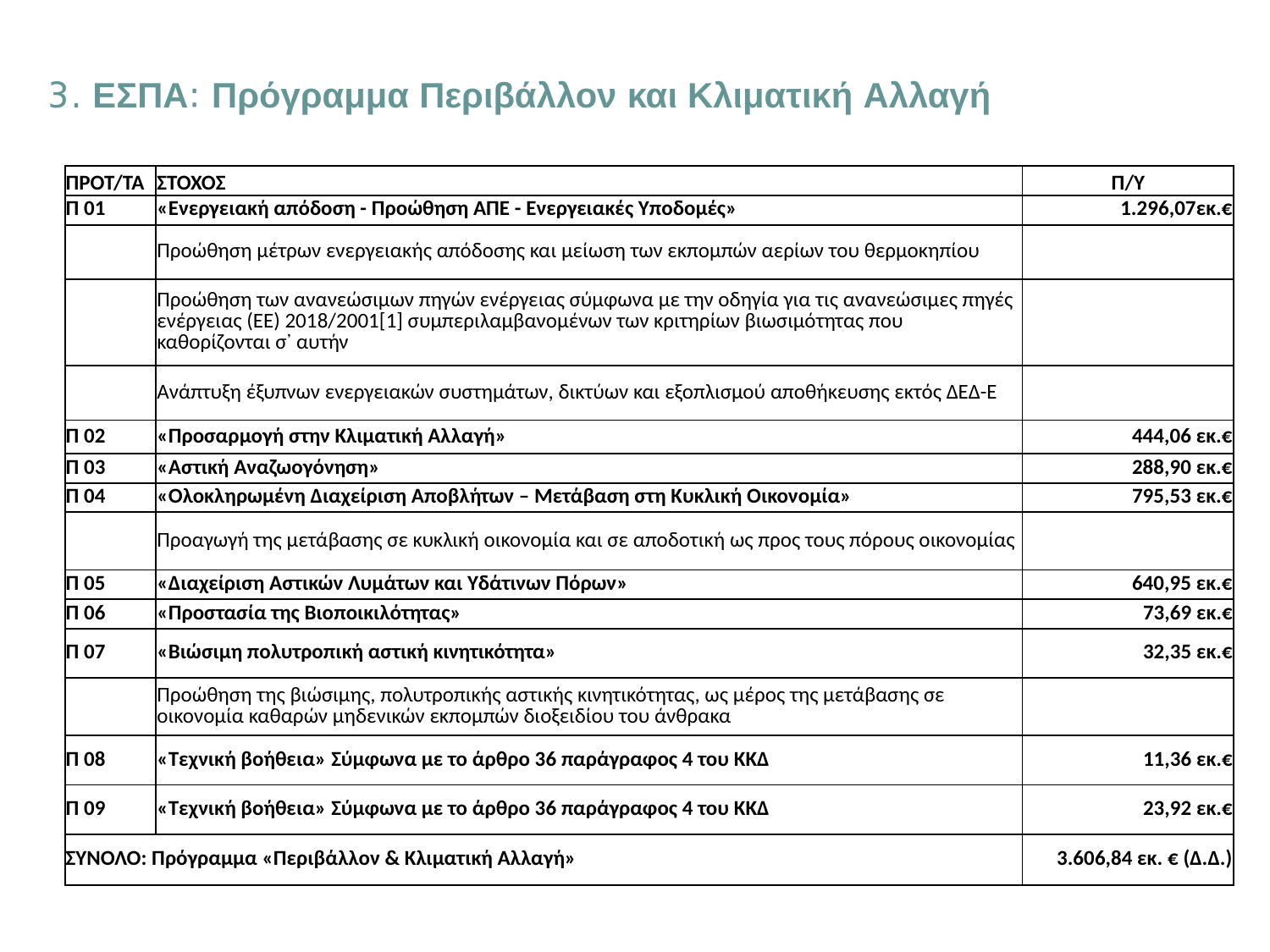

3. ΕΣΠΑ: Πρόγραμμα Περιβάλλον και Κλιματική Αλλαγή
| ΠΡΟΤ/ΤΑ | ΣΤΟΧΟΣ | Π/Υ |
| --- | --- | --- |
| Π 01 | «Ενεργειακή απόδοση - Προώθηση ΑΠΕ - Ενεργειακές Υποδομές» | 1.296,07εκ.€ |
|  | Προώθηση μέτρων ενεργειακής απόδοσης και μείωση των εκπομπών αερίων του θερμοκηπίου |  |
|  | Προώθηση των ανανεώσιμων πηγών ενέργειας σύμφωνα με την οδηγία για τις ανανεώσιμες πηγές ενέργειας (ΕΕ) 2018/2001[1] συμπεριλαμβανομένων των κριτηρίων βιωσιμότητας που καθορίζονται σ᾿ αυτήν |  |
|  | Ανάπτυξη έξυπνων ενεργειακών συστημάτων, δικτύων και εξοπλισμού αποθήκευσης εκτός ΔΕΔ-Ε |  |
| Π 02 | «Προσαρμογή στην Κλιματική Αλλαγή» | 444,06 εκ.€ |
| Π 03 | «Αστική Αναζωογόνηση» | 288,90 εκ.€ |
| Π 04 | «Ολοκληρωμένη Διαχείριση Αποβλήτων – Μετάβαση στη Κυκλική Οικονομία» | 795,53 εκ.€ |
|  | Προαγωγή της μετάβασης σε κυκλική οικονομία και σε αποδοτική ως προς τους πόρους οικονομίας |  |
| Π 05 | «Διαχείριση Αστικών Λυμάτων και Υδάτινων Πόρων» | 640,95 εκ.€ |
| Π 06 | «Προστασία της Βιοποικιλότητας» | 73,69 εκ.€ |
| Π 07 | «Βιώσιμη πολυτροπική αστική κινητικότητα» | 32,35 εκ.€ |
|  | Προώθηση της βιώσιμης, πολυτροπικής αστικής κινητικότητας, ως μέρος της μετάβασης σε οικονομία καθαρών μηδενικών εκπομπών διοξειδίου του άνθρακα |  |
| Π 08 | «Τεχνική βοήθεια» Σύμφωνα με το άρθρο 36 παράγραφος 4 του ΚΚΔ | 11,36 εκ.€ |
| Π 09 | «Τεχνική βοήθεια» Σύμφωνα με το άρθρο 36 παράγραφος 4 του ΚΚΔ | 23,92 εκ.€ |
| ΣΥΝΟΛΟ: Πρόγραμμα «Περιβάλλον & Κλιματική Αλλαγή» |  | 3.606,84 εκ. € (Δ.Δ.) |